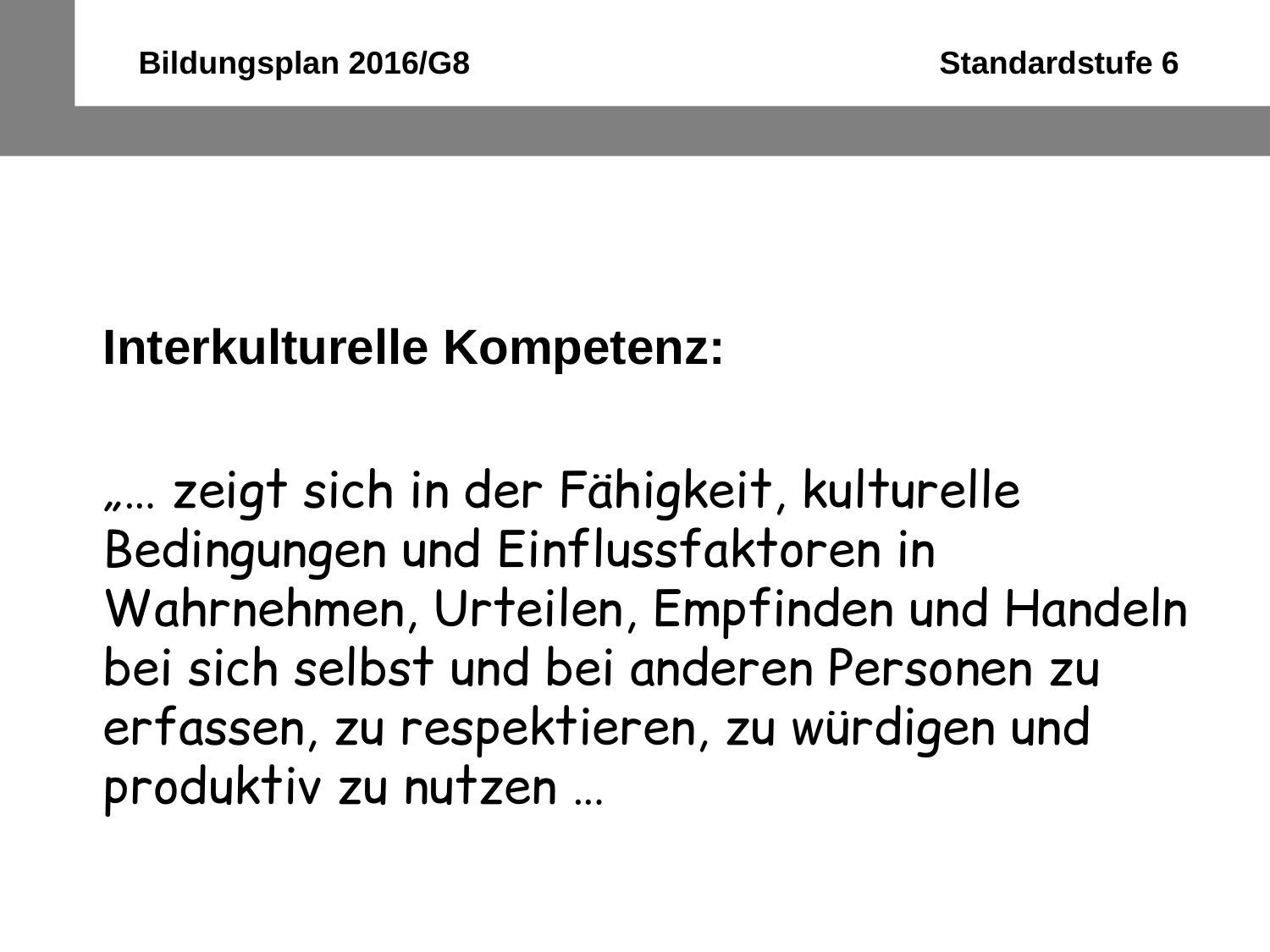

Bildungsplan 2016/G8                                                     Standardstufe 6

Interkulturelle Kompetenz:

„… zeigt sich in der Fähigkeit, kulturelle Bedingungen und Einflussfaktoren in Wahrnehmen, Urteilen, Empfinden und Handeln bei sich selbst und bei anderen Personen zu erfassen, zu respektieren, zu würdigen und produktiv zu nutzen …